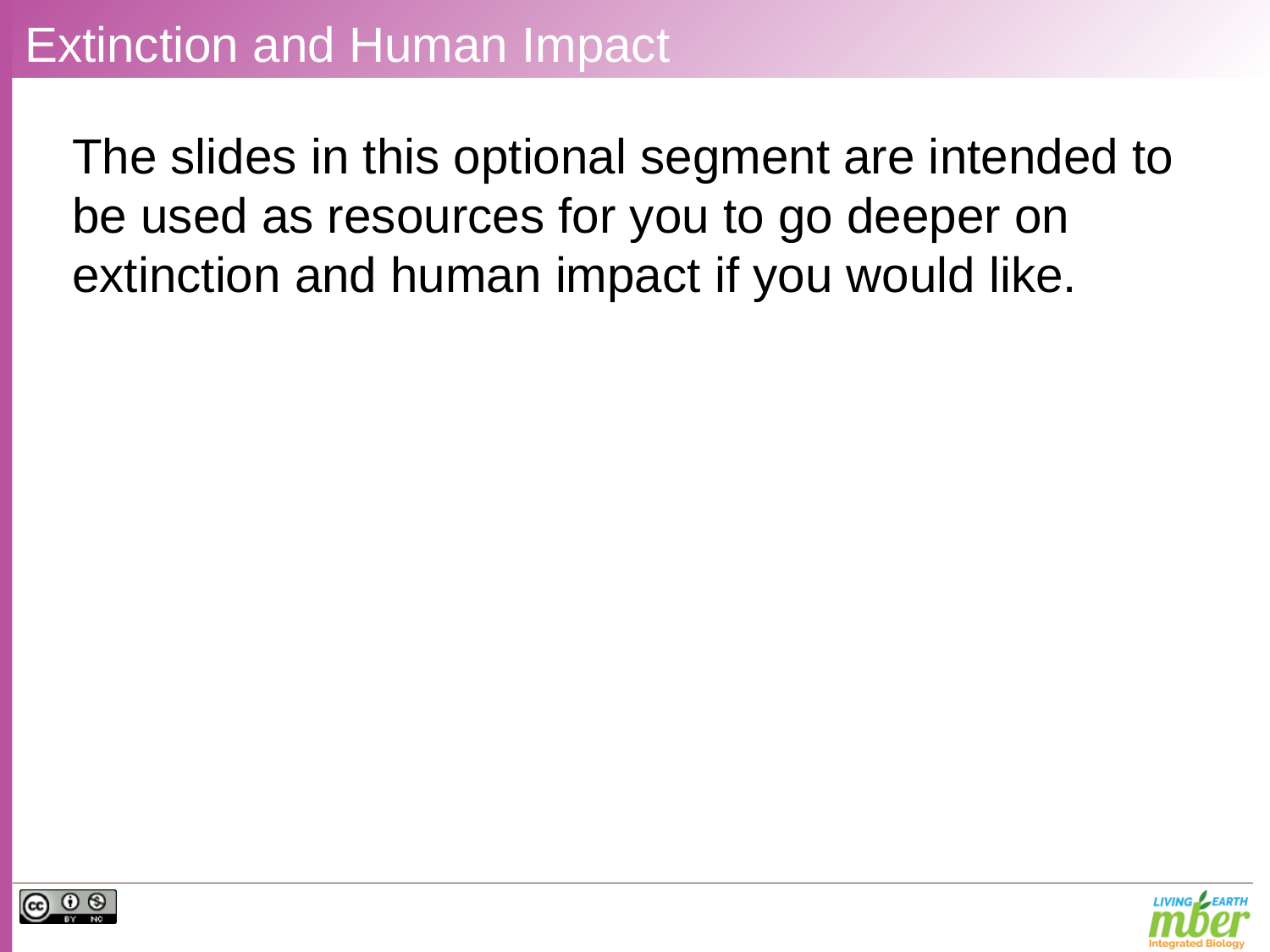

# Extinction and Human Impact
The slides in this optional segment are intended to be used as resources for you to go deeper on extinction and human impact if you would like.